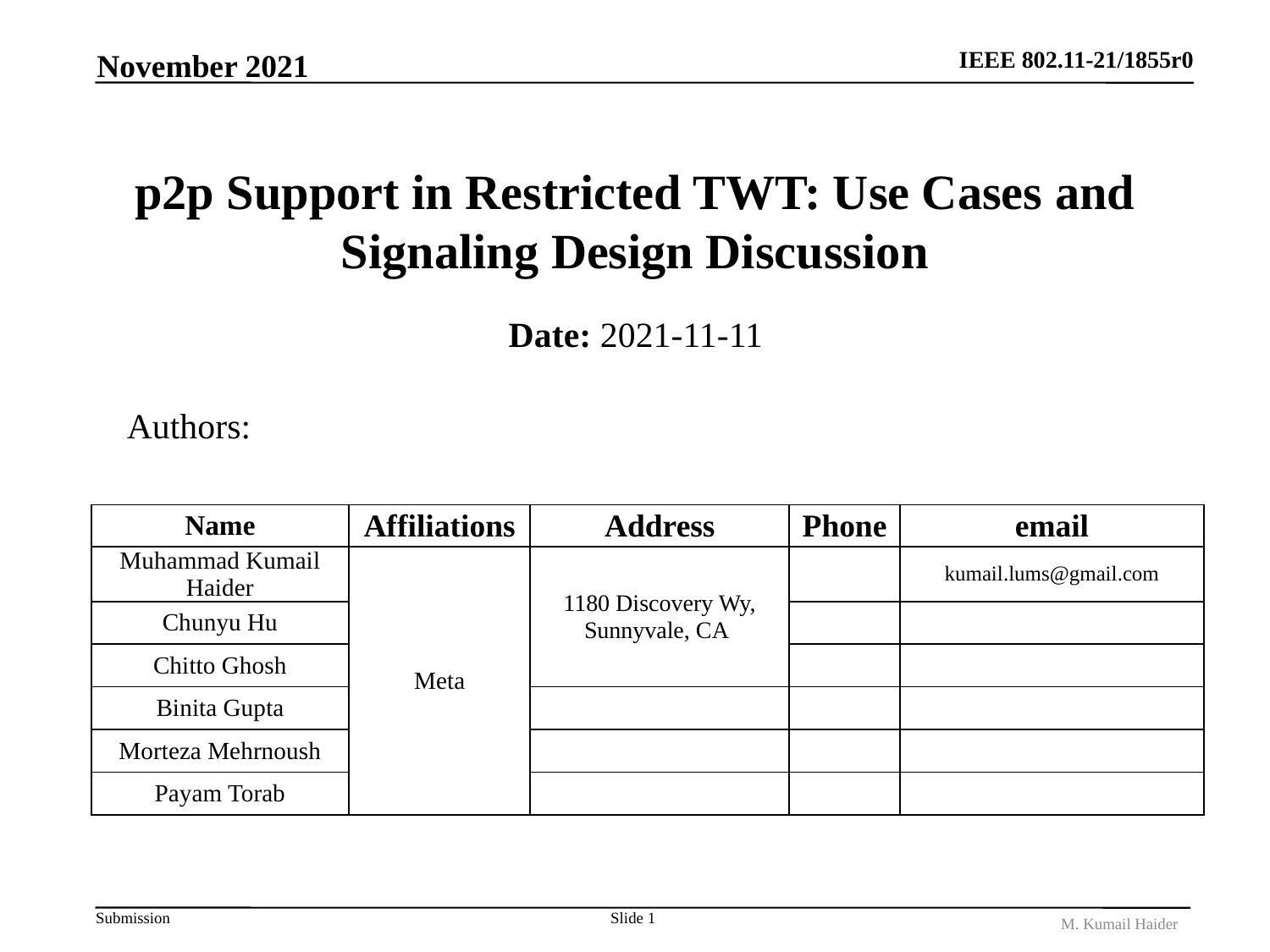

November 2021
# p2p Support in Restricted TWT: Use Cases and Signaling Design Discussion
Date: 2021-11-11
Authors:
| Name | Affiliations | Address | Phone | email |
| --- | --- | --- | --- | --- |
| Muhammad Kumail Haider | Meta | 1180 Discovery Wy, Sunnyvale, CA |  | kumail.lums@gmail.com |
| Chunyu Hu |  |  |  |  |
| Chitto Ghosh |  |  |  |  |
| Binita Gupta |  |  |  |  |
| Morteza Mehrnoush |  |  |  |  |
| Payam Torab |  |  |  |  |
Slide 1
M. Kumail Haider